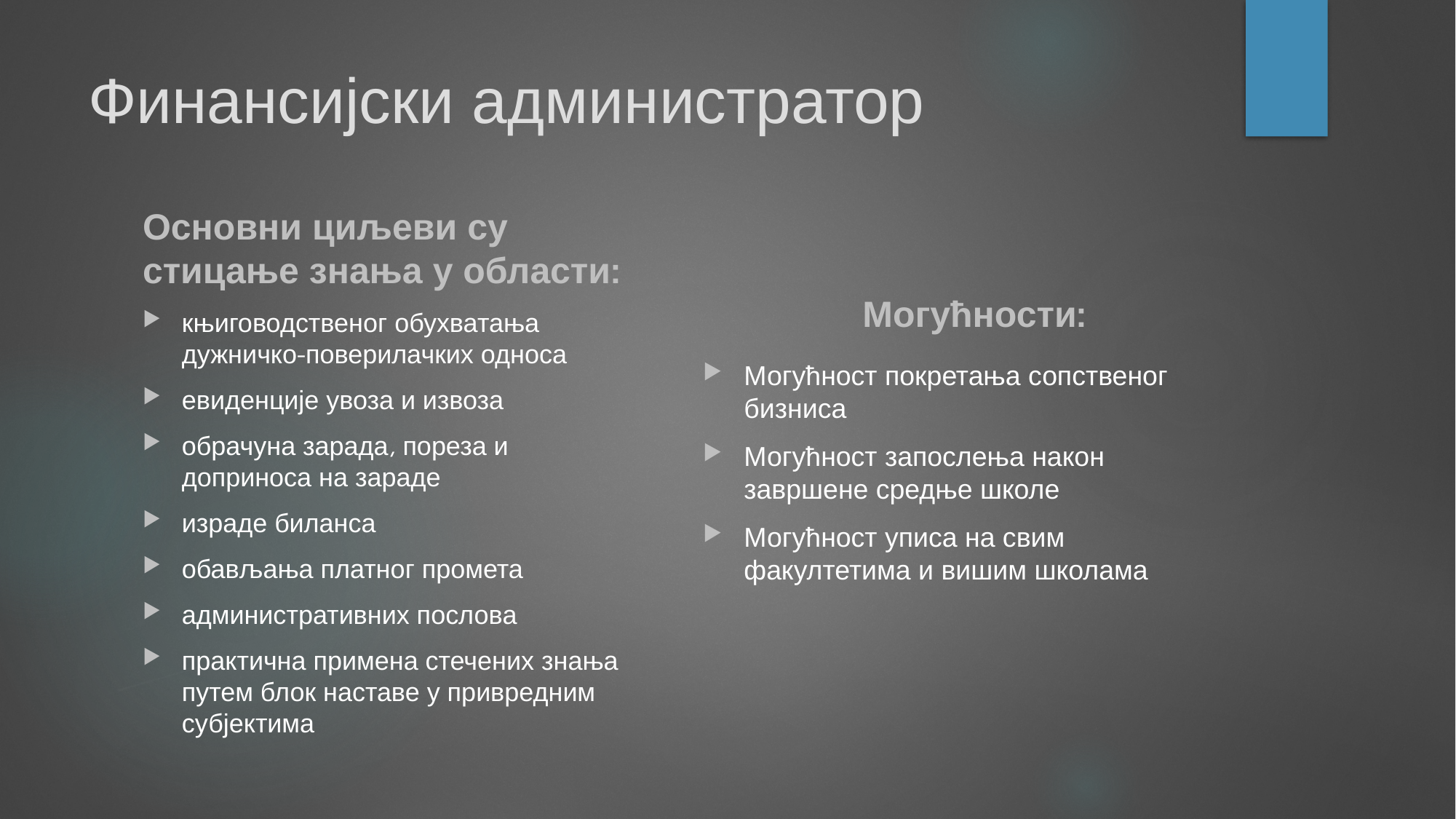

# Финансијски администратор
Основни циљеви су стицање знања у области:
Могућности:
књиговодственог обухватања дужничко-поверилачких односа
евиденције увоза и извоза
обрачуна зарада, пореза и доприноса на зараде
израде биланса
обављања платног промета
административних послова
практична примена стечених знања путем блок наставе у привредним субјектима

Могућност покретања сопственог бизниса
Могућност запослења након завршене средње школе
Могућност уписа на свим факултетима и вишим школама